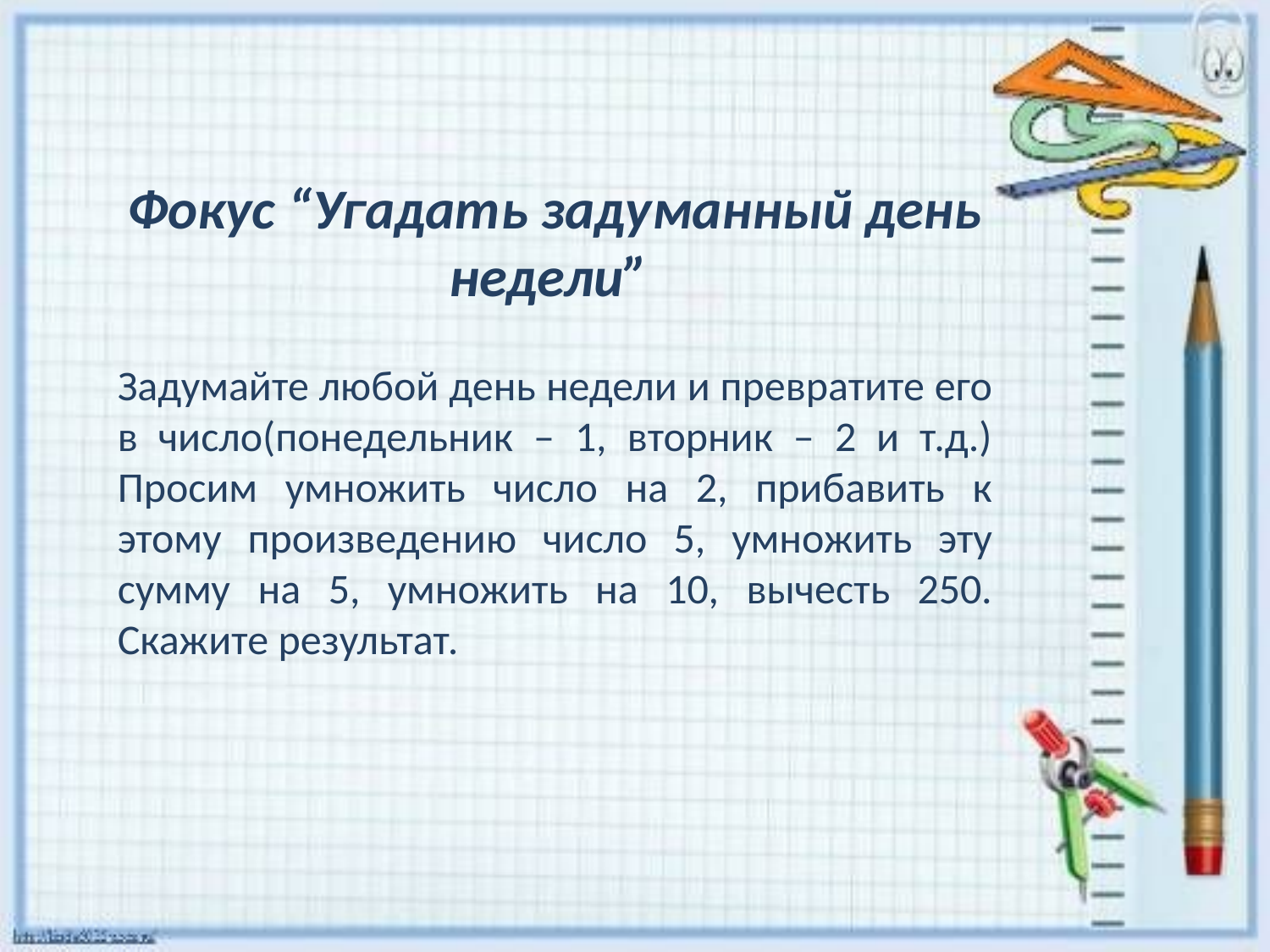

Фокус “Угадать задуманный день недели”

Задумайте любой день недели и превратите его в число(понедельник – 1, вторник – 2 и т.д.) Просим умножить число на 2, прибавить к этому произведению число 5, умножить эту сумму на 5, умножить на 10, вычесть 250. Скажите результат.